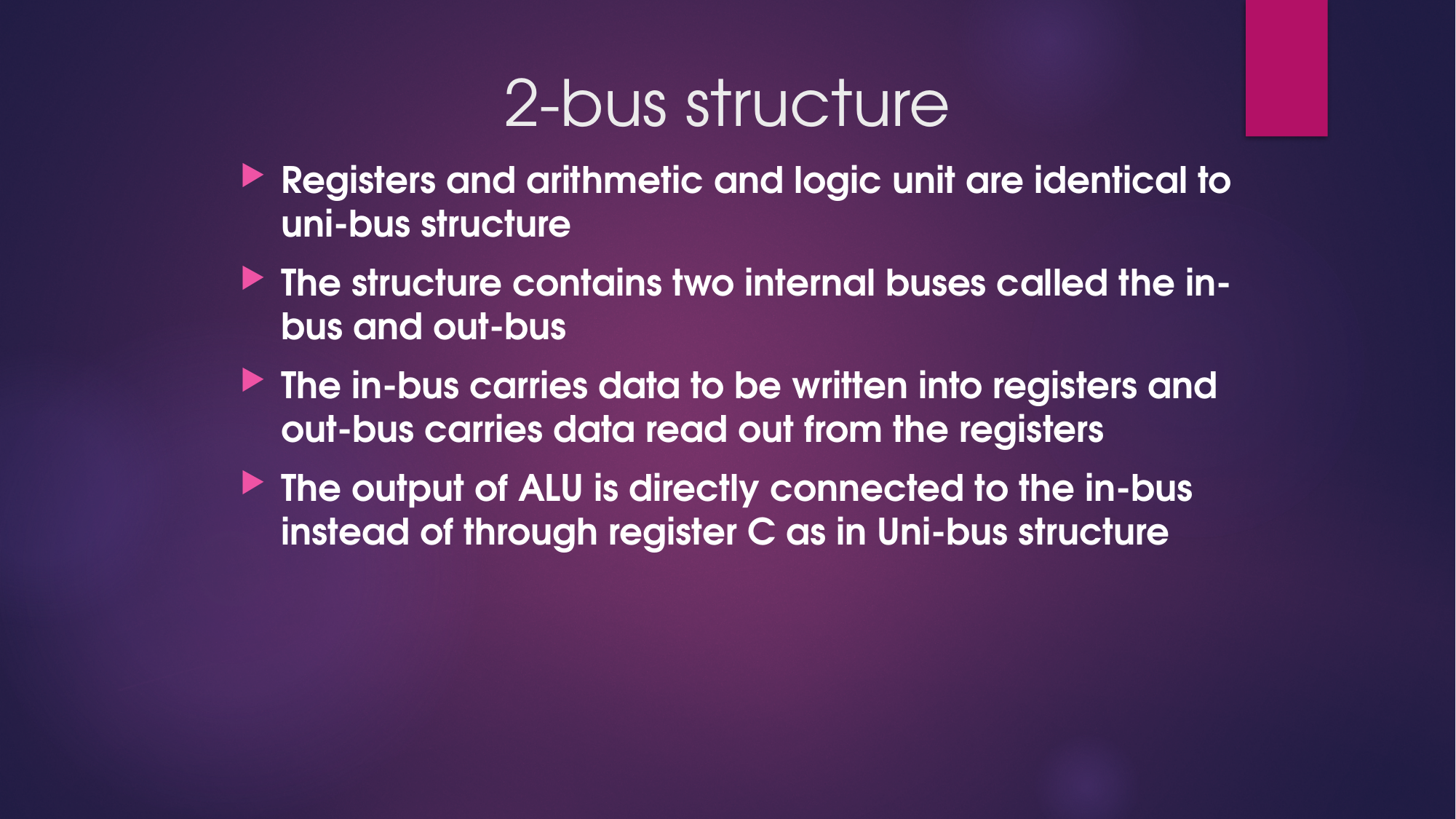

2-bus structure
Registers and arithmetic and logic unit are identical to uni-bus structure
The structure contains two internal buses called the in-bus and out-bus
The in-bus carries data to be written into registers and out-bus carries data read out from the registers
The output of ALU is directly connected to the in-bus instead of through register C as in Uni-bus structure